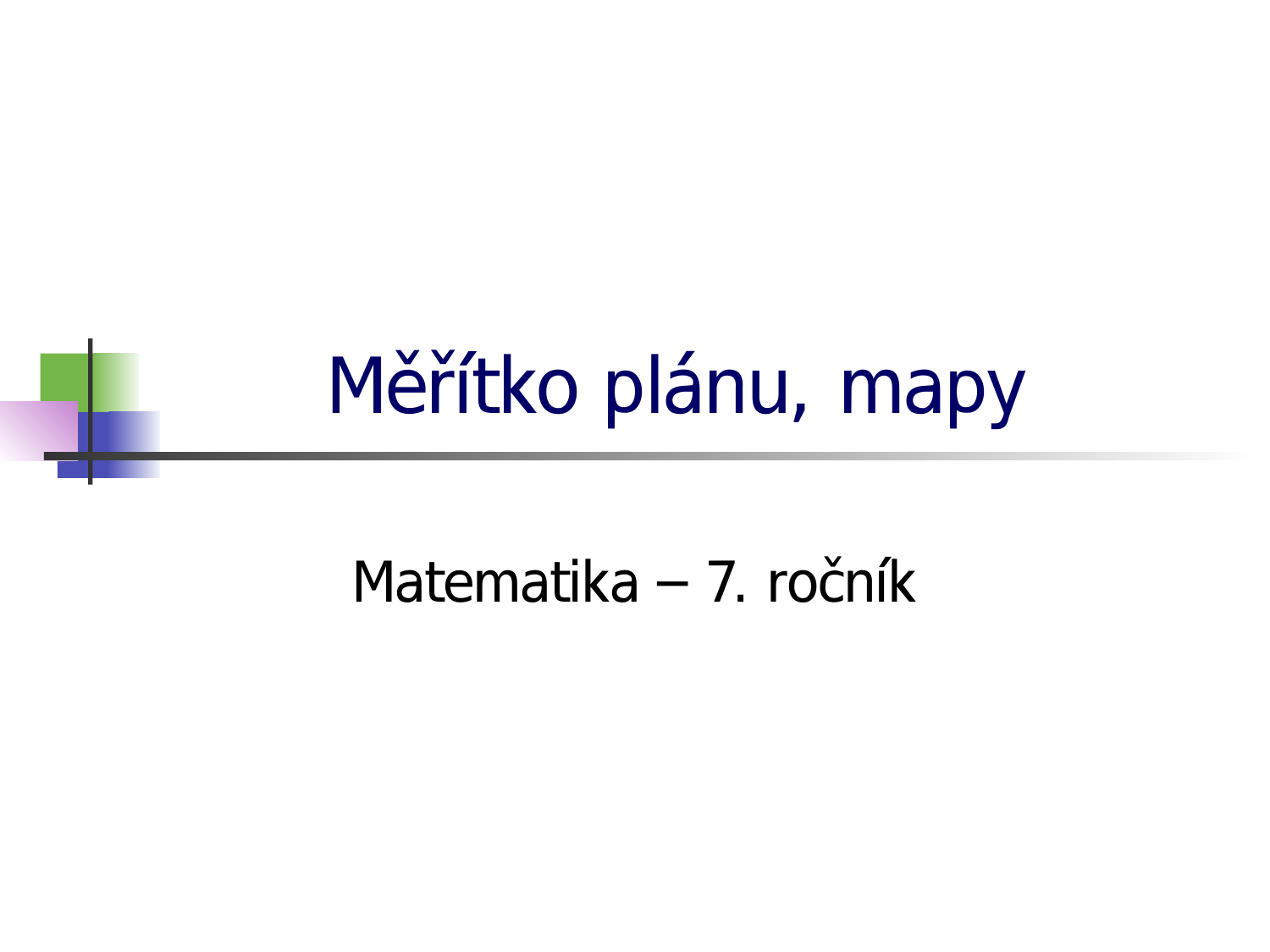

# Měřítko plánu, mapy
Matematika – 7. ročník